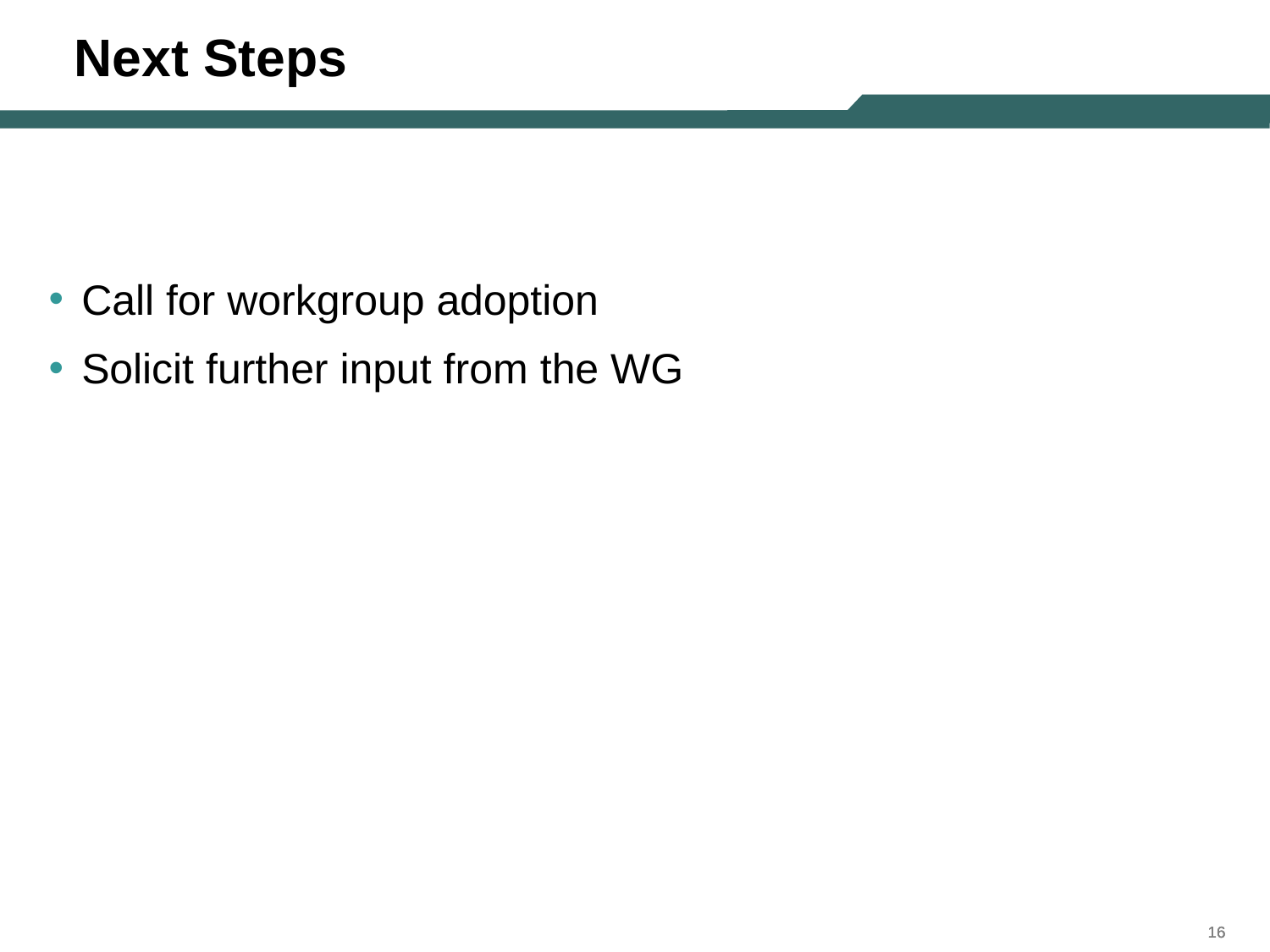

# Next Steps
Call for workgroup adoption
Solicit further input from the WG